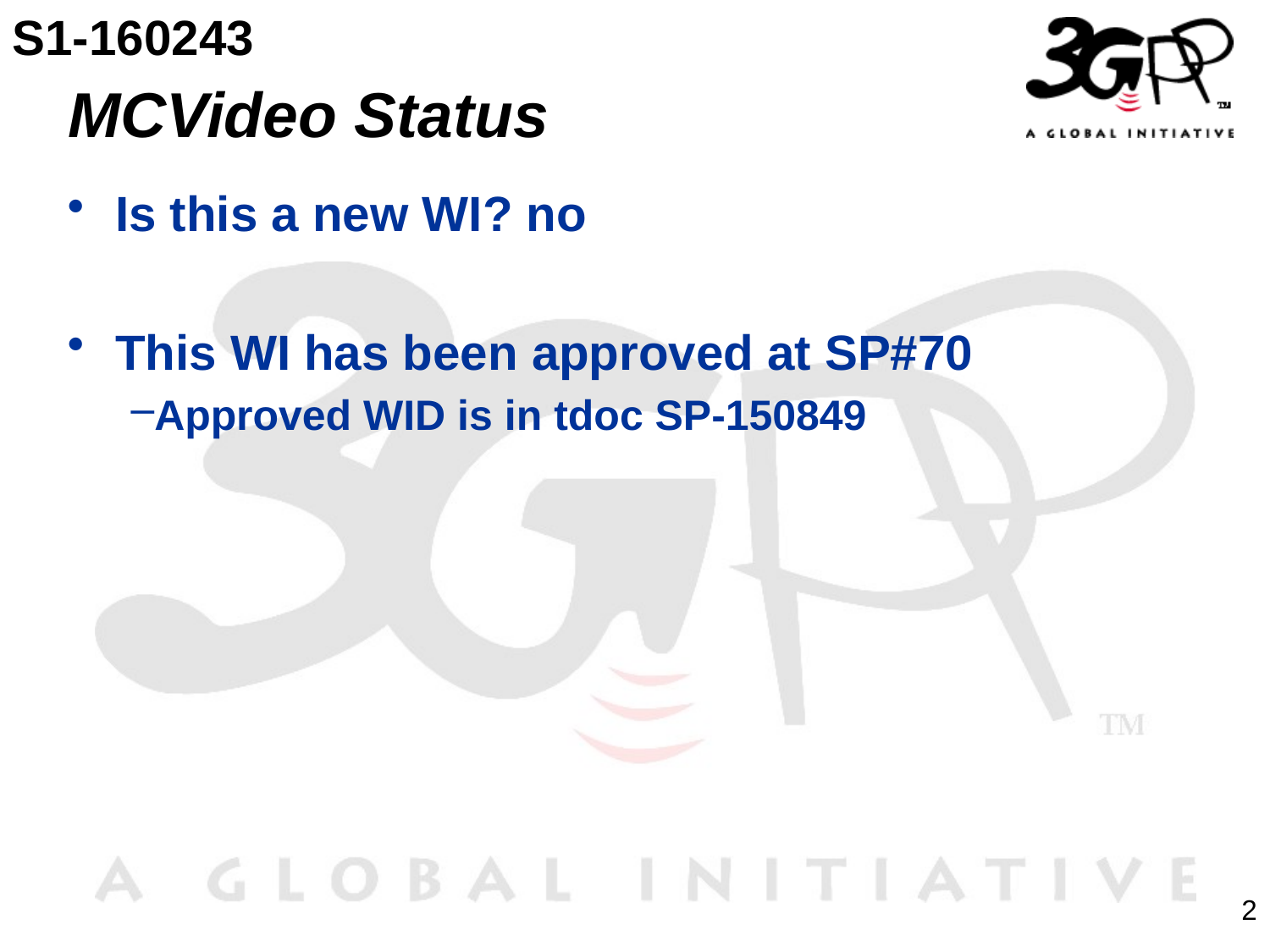

S1-160243
# MCVideo Status
Is this a new WI? no

This WI has been approved at SP#70
Approved WID is in tdoc SP-150849

2